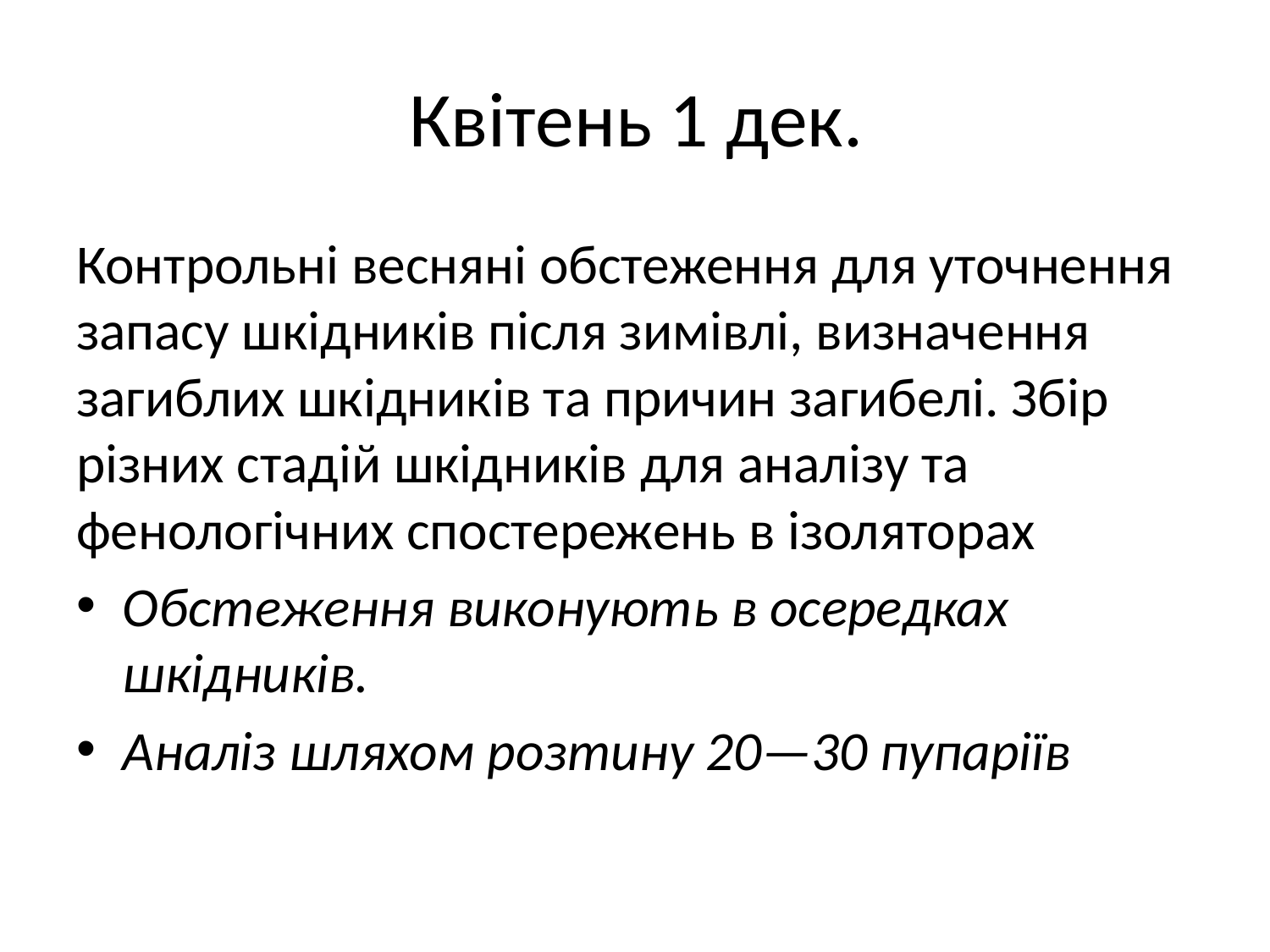

# Квітень 1 дек.
Контрольні весняні обстеження для уточнення запасу шкідників після зимівлі, визначення загиблих шкідників та причин загибелі. Збір різних стадій шкідників для аналізу та фенологічних спостережень в ізоляторах
Обстеження виконують в осередках шкідників.
Аналіз шляхом розтину 20—30 пупаріїв